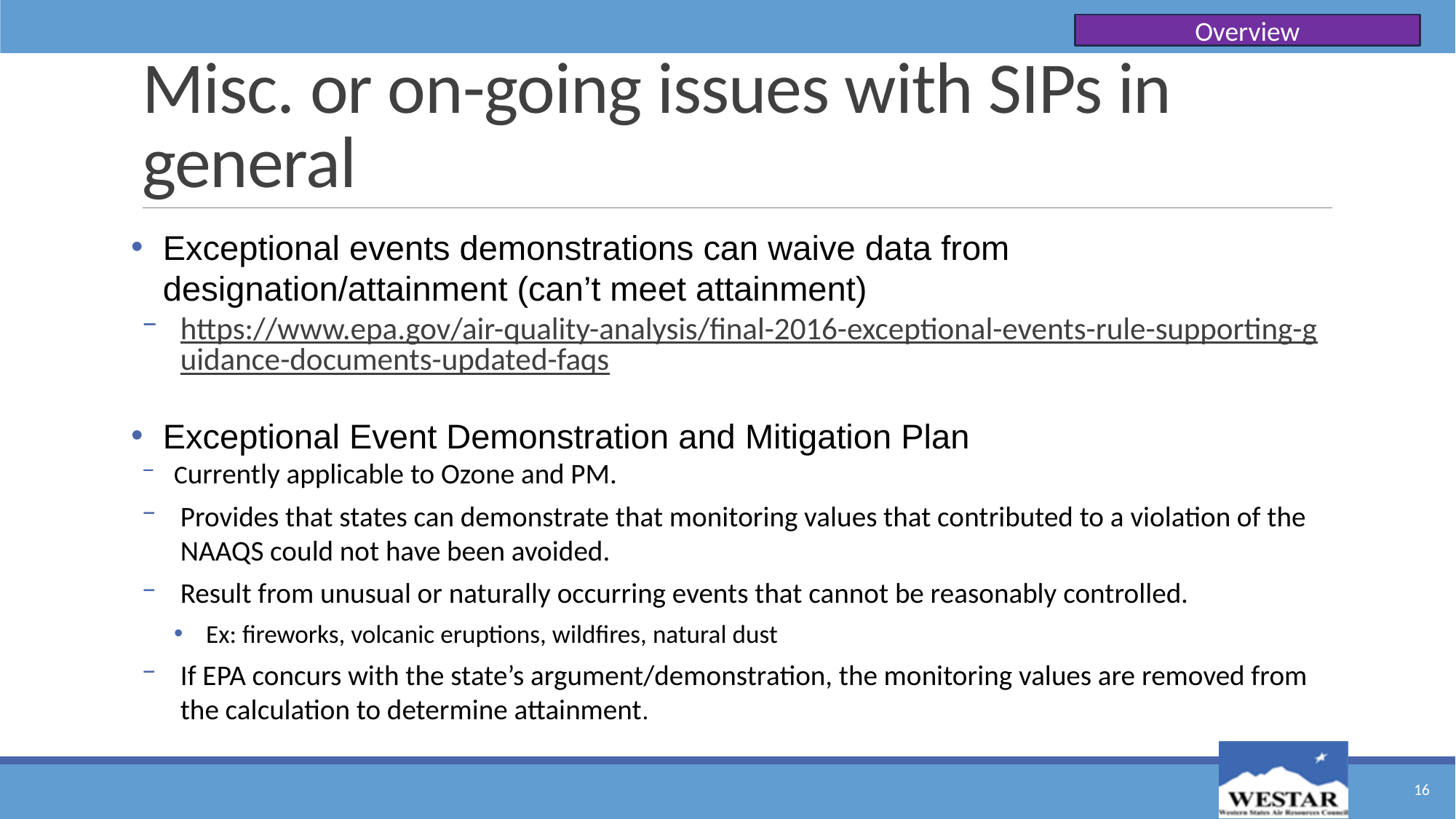

Overview
# Misc. or on-going issues with SIPs in general
Exceptional events demonstrations can waive data from designation/attainment (can’t meet attainment)
https://www.epa.gov/air-quality-analysis/final-2016-exceptional-events-rule-supporting-guidance-documents-updated-faqs
Exceptional Event Demonstration and Mitigation Plan
Currently applicable to Ozone and PM.
Provides that states can demonstrate that monitoring values that contributed to a violation of the NAAQS could not have been avoided.
Result from unusual or naturally occurring events that cannot be reasonably controlled.
Ex: fireworks, volcanic eruptions, wildfires, natural dust
If EPA concurs with the state’s argument/demonstration, the monitoring values are removed from the calculation to determine attainment.

16